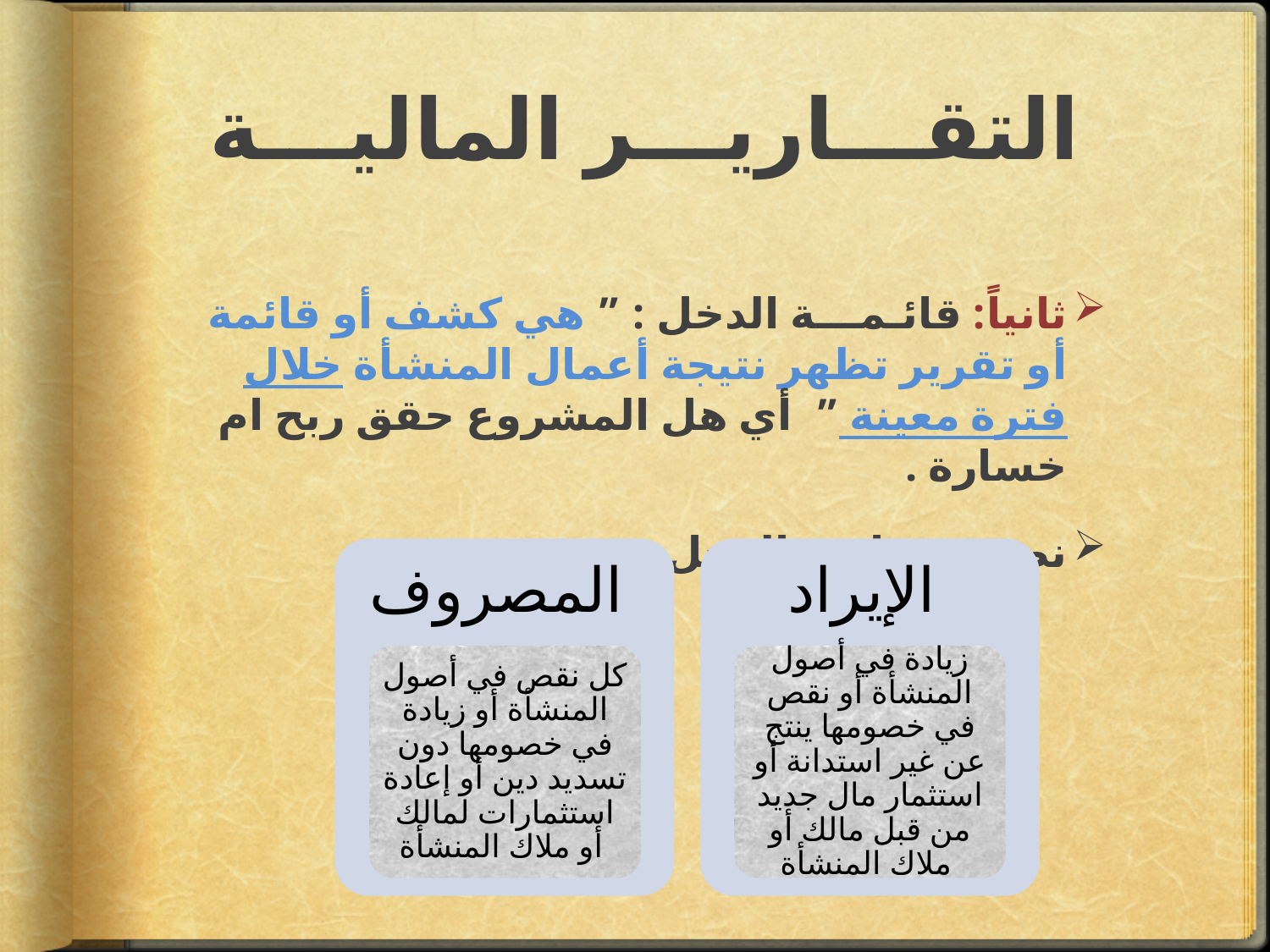

# التقـــاريـــر الماليـــة
ثانياً: قائـمـــة الدخل : ” هي كشف أو قائمة أو تقرير تظهر نتيجة أعمال المنشأة خلال فترة معينة ”  أي هل المشروع حقق ربح ام خسارة .
نصنيف قائمة الدخل :

المصروف
كل نقص في أصول المنشأة أو زيادة في خصومها دون تسديد دين أو إعادة استثمارات لمالك أو ملاك المنشأة
الإيراد
زيادة في أصول المنشأة أو نقص في خصومها ينتج عن غير استدانة أو استثمار مال جديد من قبل مالك أو ملاك المنشأة